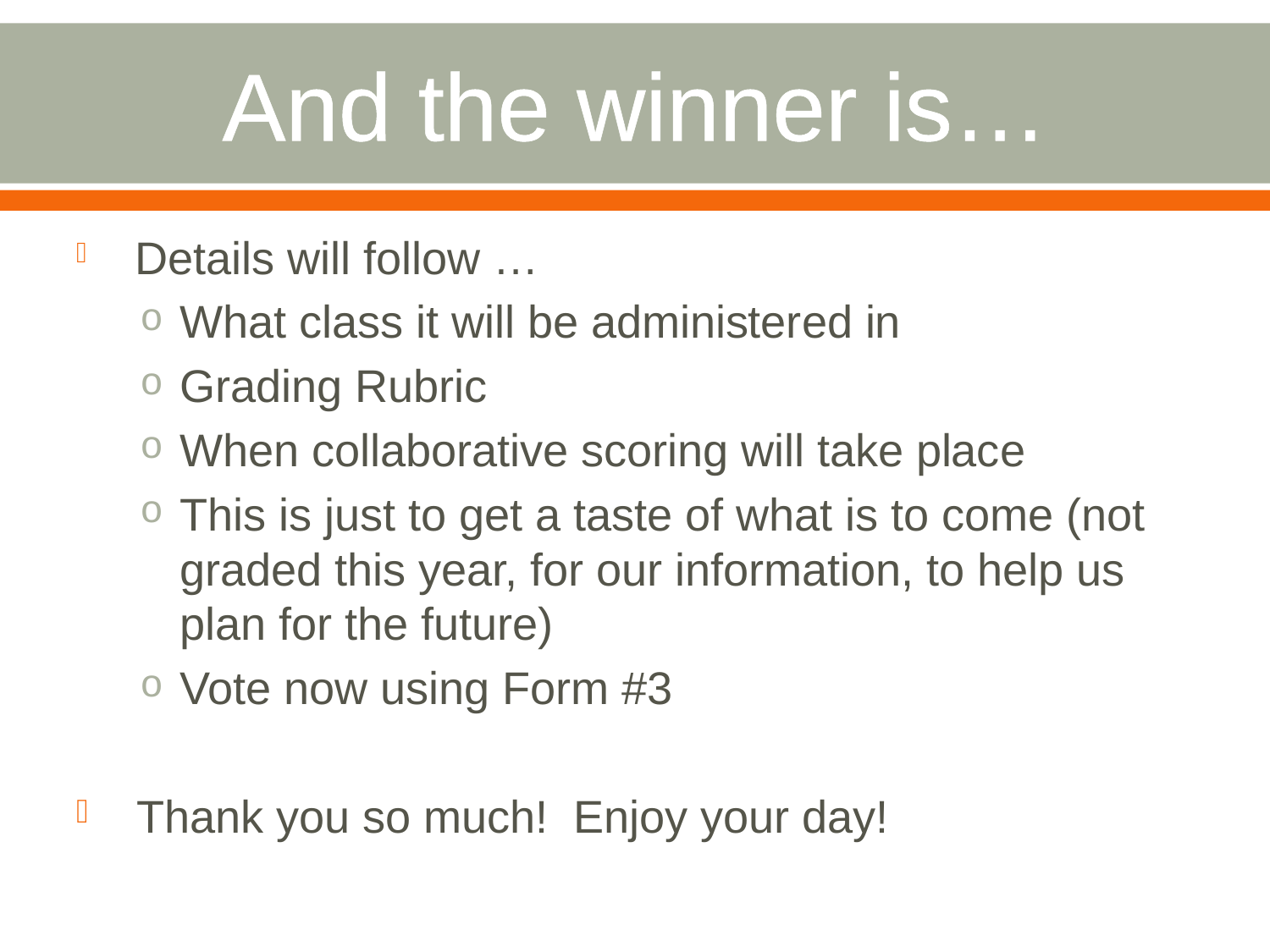

# And the winner is…
 Details will follow …
What class it will be administered in
Grading Rubric
When collaborative scoring will take place
This is just to get a taste of what is to come (not graded this year, for our information, to help us plan for the future)
Vote now using Form #3

 Thank you so much!  Enjoy your day!